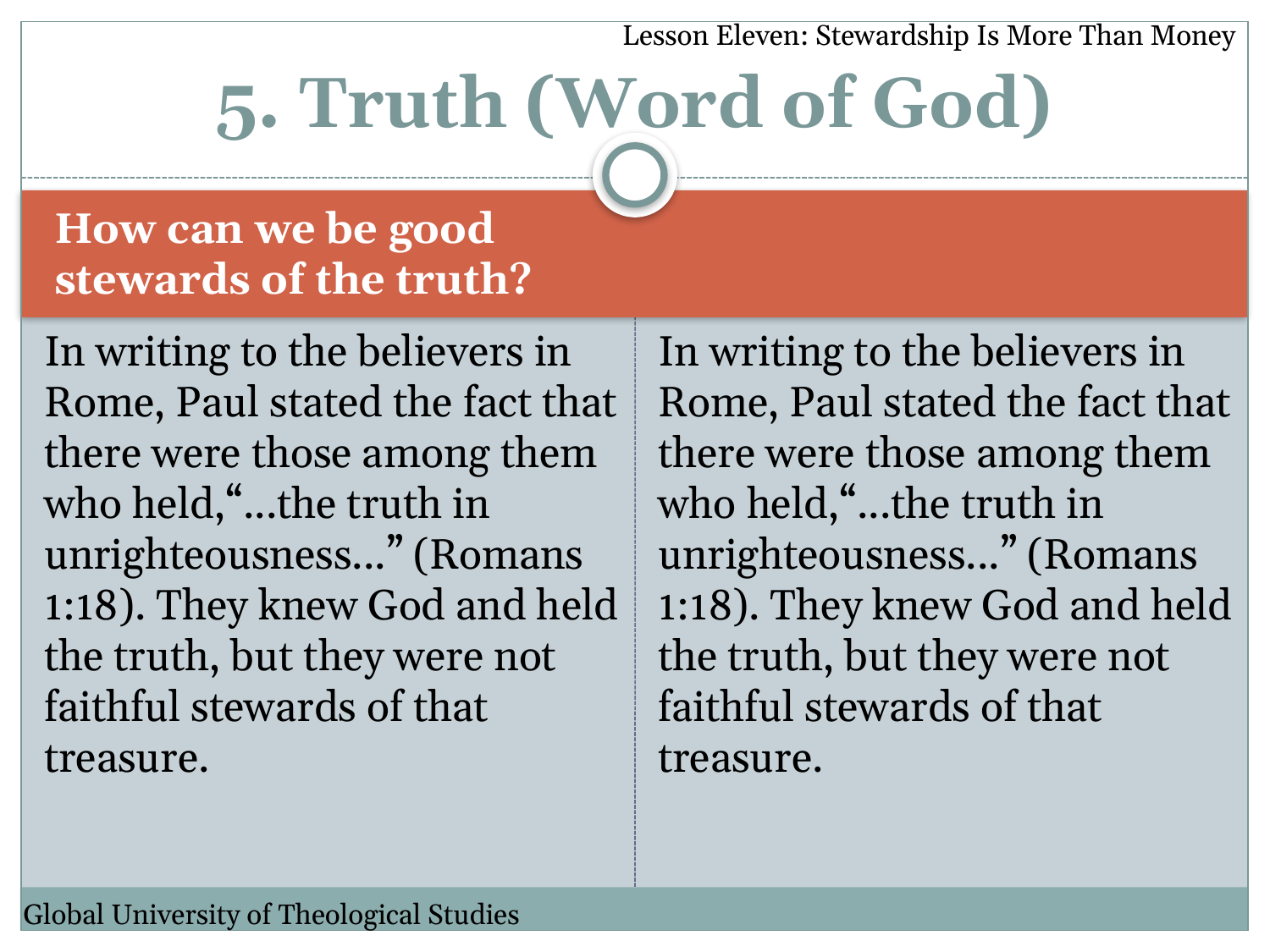

Lesson Eleven: Stewardship Is More Than Money
# 5. Truth (Word of God)
How can we be good stewards of the truth?
In writing to the believers in Rome, Paul stated the fact that there were those among them who held,“...the truth in unrighteousness...” (Romans 1:18). They knew God and held the truth, but they were not faithful stewards of that treasure.
In writing to the believers in Rome, Paul stated the fact that there were those among them who held,“...the truth in unrighteousness...” (Romans 1:18). They knew God and held the truth, but they were not faithful stewards of that treasure.
Global University of Theological Studies